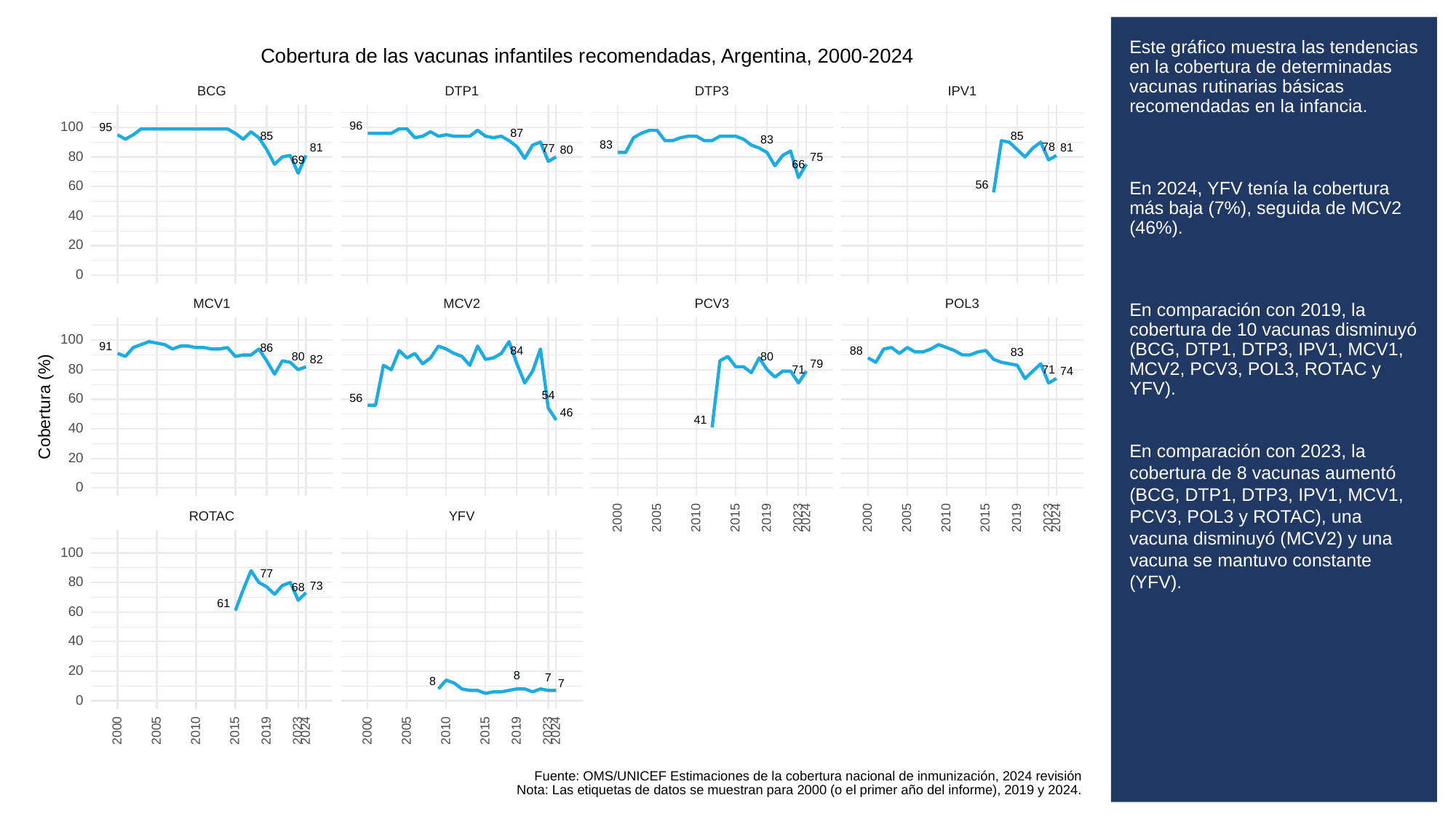

# Este gráfico muestra las tendencias en la cobertura de determinadas vacunas rutinarias básicas recomendadas en la infancia.

En 2024, YFV tenía la cobertura más baja (7%), seguida de MCV2 (46%).

En comparación con 2019, la cobertura de 10 vacunas disminuyó (BCG, DTP1, DTP3, IPV1, MCV1, MCV2, PCV3, POL3, ROTAC y YFV).

En comparación con 2023, la cobertura de 8 vacunas aumentó (BCG, DTP1, DTP3, IPV1, MCV1, PCV3, POL3 y ROTAC), una vacuna disminuyó (MCV2) y una vacuna se mantuvo constante (YFV).

Cobertura de las vacunas infantiles recomendadas, Argentina, 2000-2024
BCG
DTP3
DTP1
IPV1

96
100
95

87

85
85
83

83

78
81
81
77
80
80
75
69

66

56
60

40

20

0

POL3
PCV3
MCV1
MCV2

100

91
86

88
84
83
80
80

82

79
80
71
71
74

54
56
60
Cobertura (%)

46

41
40

20

0

ROTAC
YFV
2023
2023
2000
2005
2010
2015
2019
2024
2000
2005
2010
2015
2019
2024

100

77

80
73

68

61
60

40

20

8
7
8
7

0

2023
2023
2000
2005
2010
2015
2019
2024
2000
2005
2010
2015
2019
2024
Fuente: OMS/UNICEF Estimaciones de la cobertura nacional de inmunización, 2024 revisión
Nota: Las etiquetas de datos se muestran para 2000 (o el primer año del informe), 2019 y 2024.